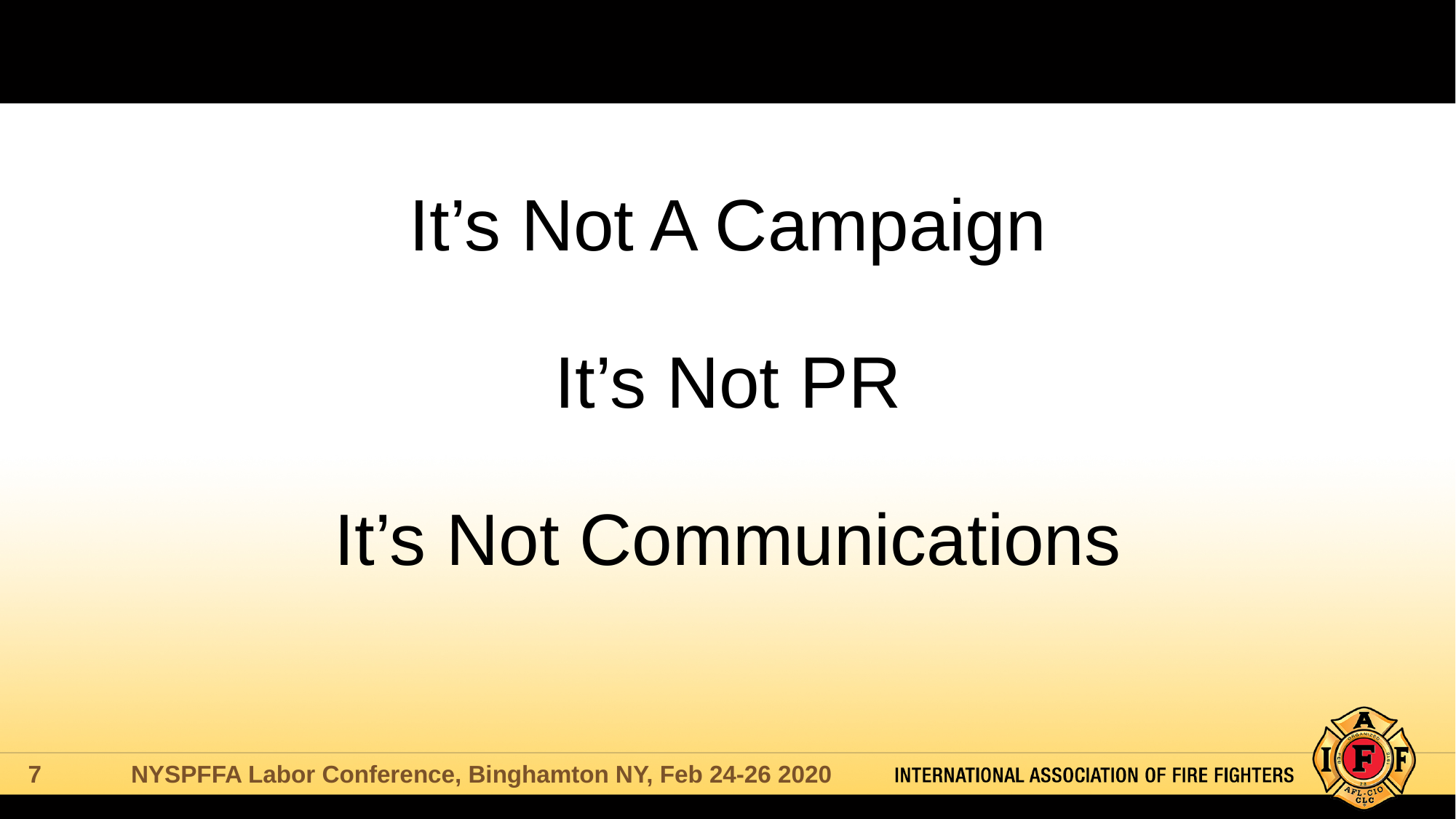

# It’s Not A Campaign It’s Not PR It’s Not Communications
NYSPFFA Labor Conference, Binghamton NY, Feb 24-26 2020